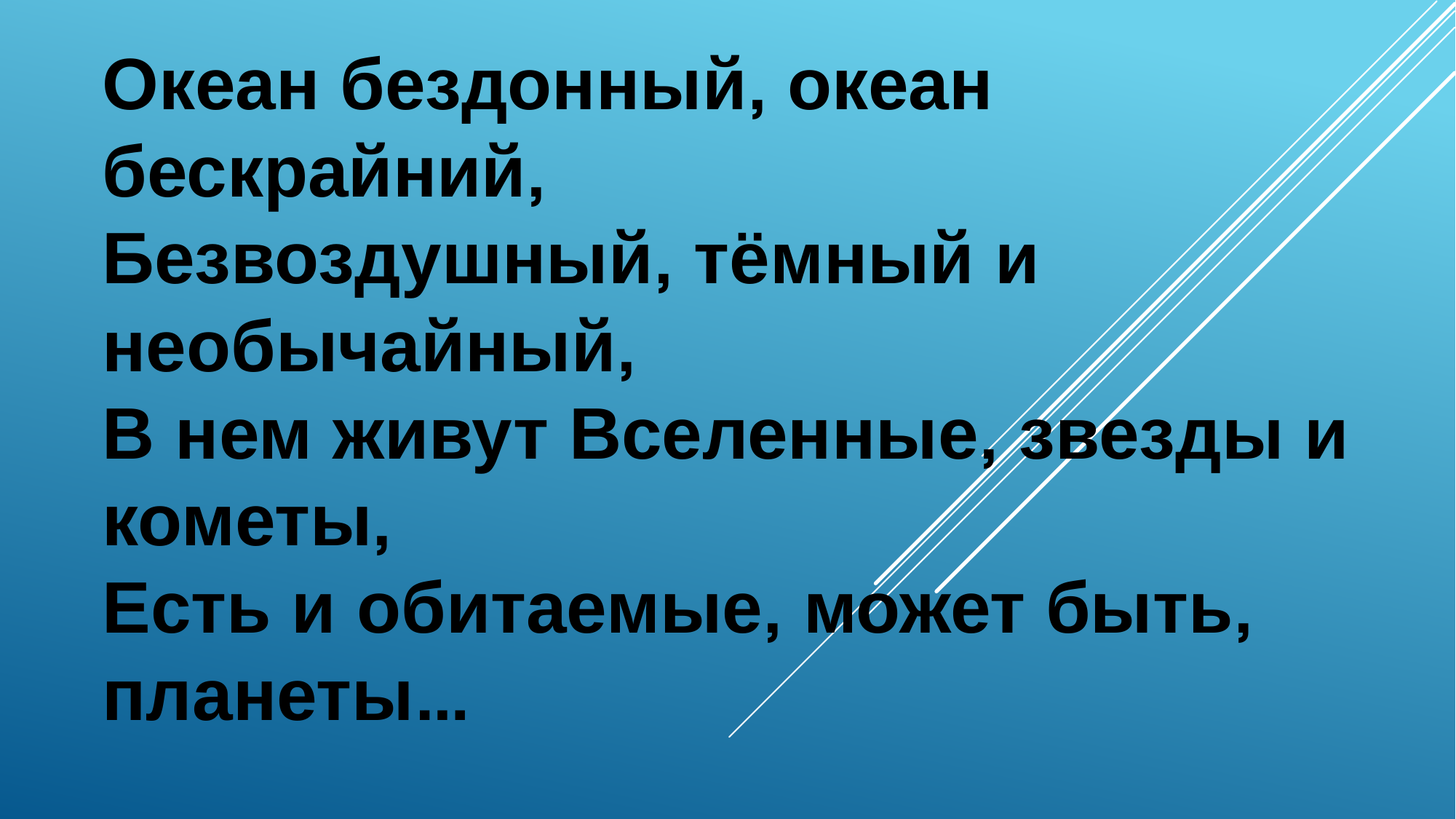

Океан бездонный, океан
бескрайний,
Безвоздушный, тёмный и необычайный,
В нем живут Вселенные, звезды и кометы,
Есть и обитаемые, может быть, планеты…